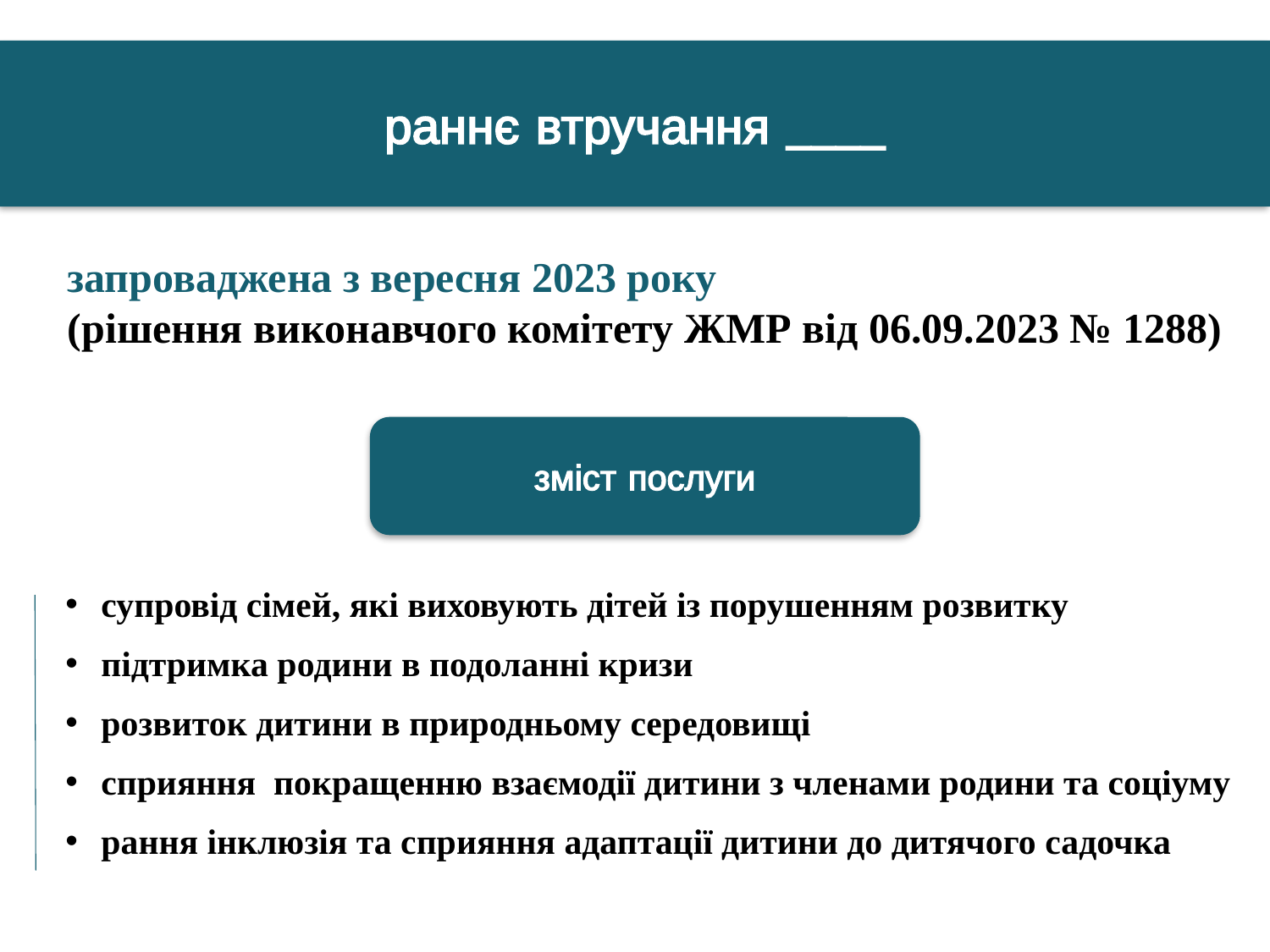

раннє втручання ____

запроваджена з вересня 2023 року
(рішення виконавчого комітету ЖМР від 06.09.2023 № 1288)
зміст послуги
супровід сімей, які виховують дітей із порушенням розвитку

підтримка родини в подоланні кризи

розвиток дитини в природньому середовищі

сприяння  покращенню взаємодії дитини з членами родини та соціуму

рання інклюзія та сприяння адаптації дитини до дитячого садочка